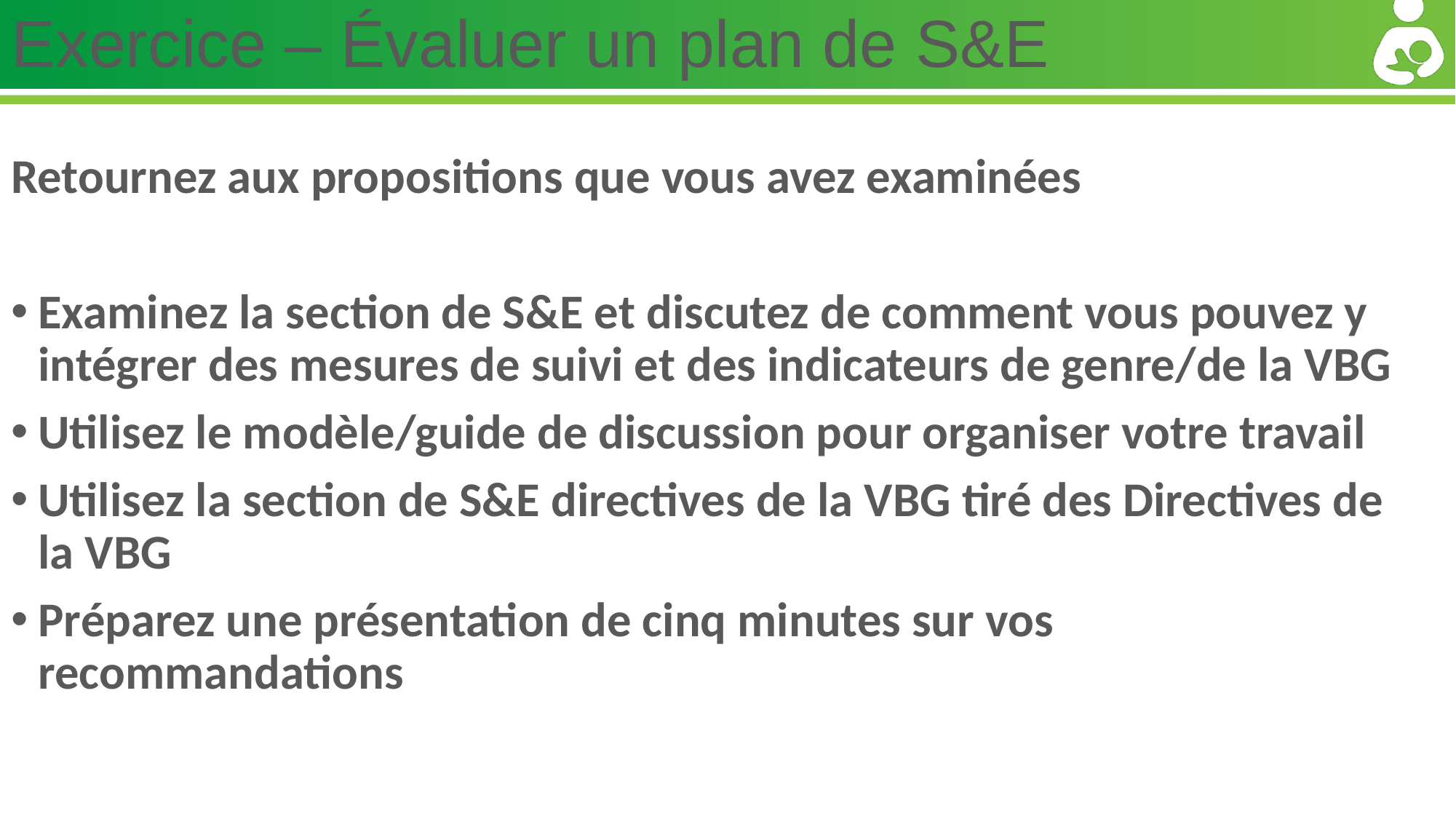

# Exercice – Évaluer un plan de S&E
Retournez aux propositions que vous avez examinées

Examinez la section de S&E et discutez de comment vous pouvez y intégrer des mesures de suivi et des indicateurs de genre/de la VBG
Utilisez le modèle/guide de discussion pour organiser votre travail
Utilisez la section de S&E directives de la VBG tiré des Directives de la VBG
Préparez une présentation de cinq minutes sur vos recommandations